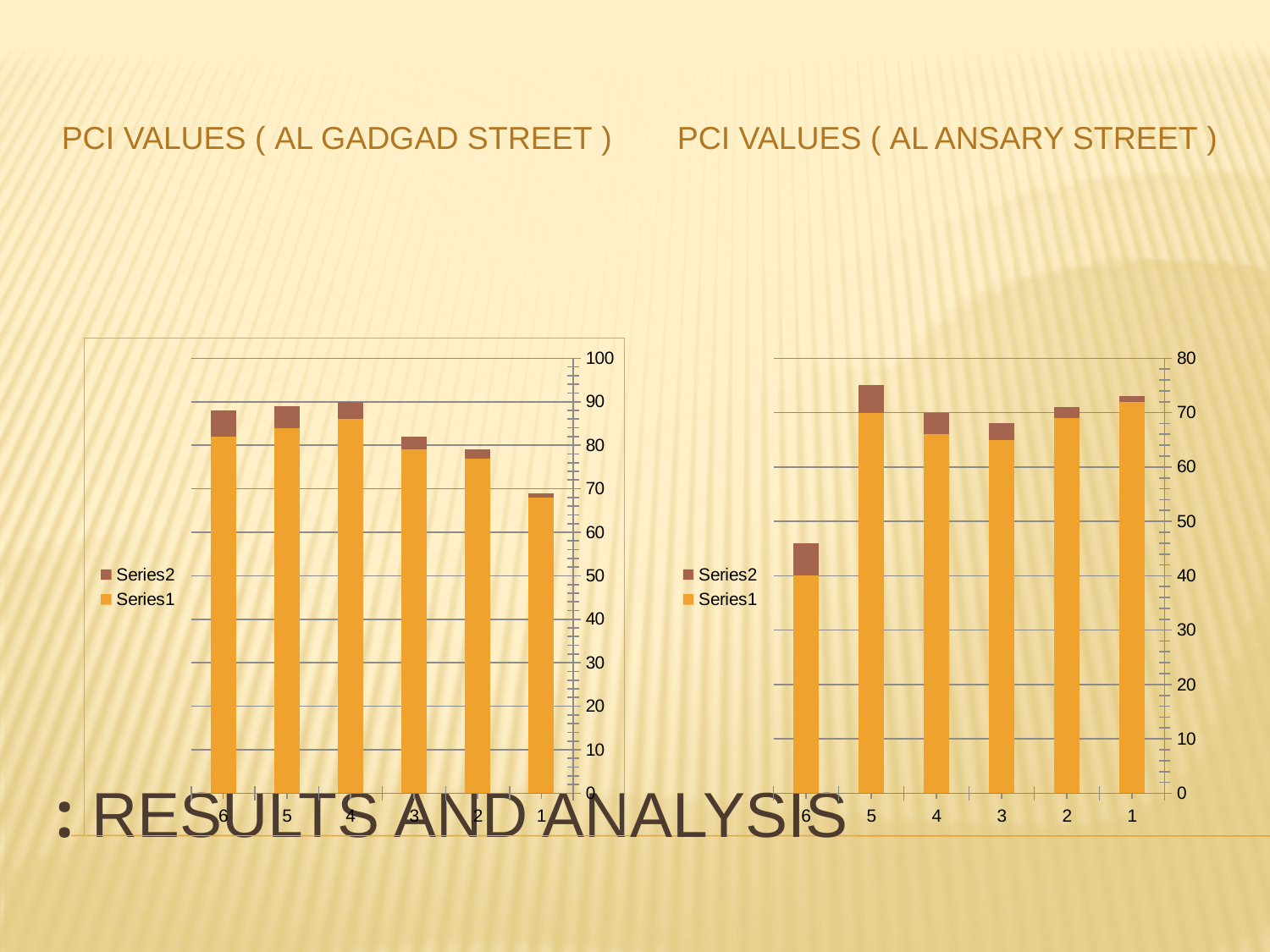

PCI Values ( Al Gadgad Street )
PCI Values ( AL Ansary Street )

### Chart

| Category |  |  |
|---|---|---|

### Chart

| Category |  |  |
|---|---|---|
# Results and analysis :